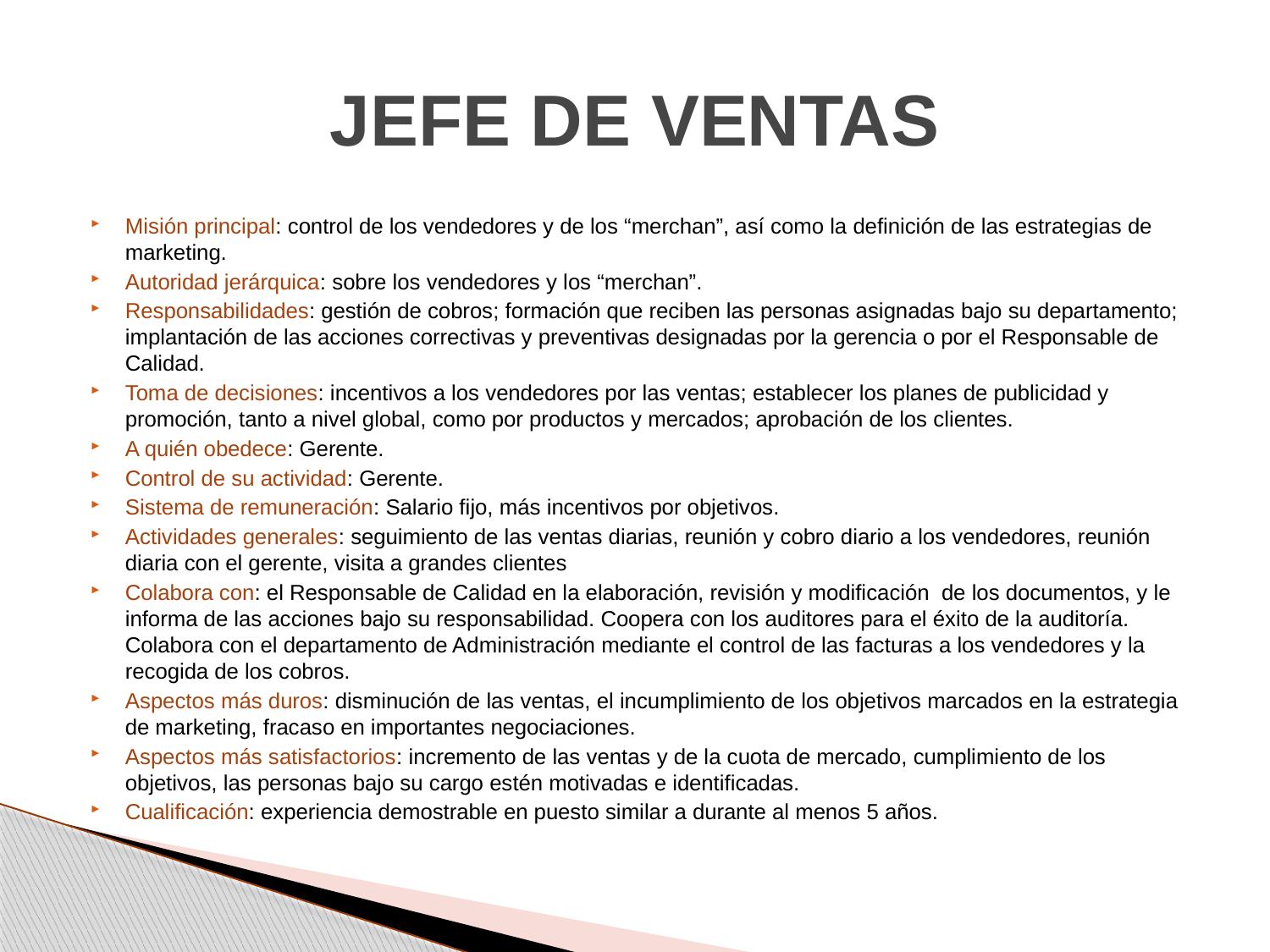

# JEFE DE VENTAS
Misión principal: control de los vendedores y de los “merchan”, así como la definición de las estrategias de marketing.
Autoridad jerárquica: sobre los vendedores y los “merchan”.
Responsabilidades: gestión de cobros; formación que reciben las personas asignadas bajo su departamento; implantación de las acciones correctivas y preventivas designadas por la gerencia o por el Responsable de Calidad.
Toma de decisiones: incentivos a los vendedores por las ventas; establecer los planes de publicidad y promoción, tanto a nivel global, como por productos y mercados; aprobación de los clientes.
A quién obedece: Gerente.
Control de su actividad: Gerente.
Sistema de remuneración: Salario fijo, más incentivos por objetivos.
Actividades generales: seguimiento de las ventas diarias, reunión y cobro diario a los vendedores, reunión diaria con el gerente, visita a grandes clientes
Colabora con: el Responsable de Calidad en la elaboración, revisión y modificación  de los documentos, y le informa de las acciones bajo su responsabilidad. Coopera con los auditores para el éxito de la auditoría. Colabora con el departamento de Administración mediante el control de las facturas a los vendedores y la recogida de los cobros.
Aspectos más duros: disminución de las ventas, el incumplimiento de los objetivos marcados en la estrategia de marketing, fracaso en importantes negociaciones.
Aspectos más satisfactorios: incremento de las ventas y de la cuota de mercado, cumplimiento de los objetivos, las personas bajo su cargo estén motivadas e identificadas.
Cualificación: experiencia demostrable en puesto similar a durante al menos 5 años.